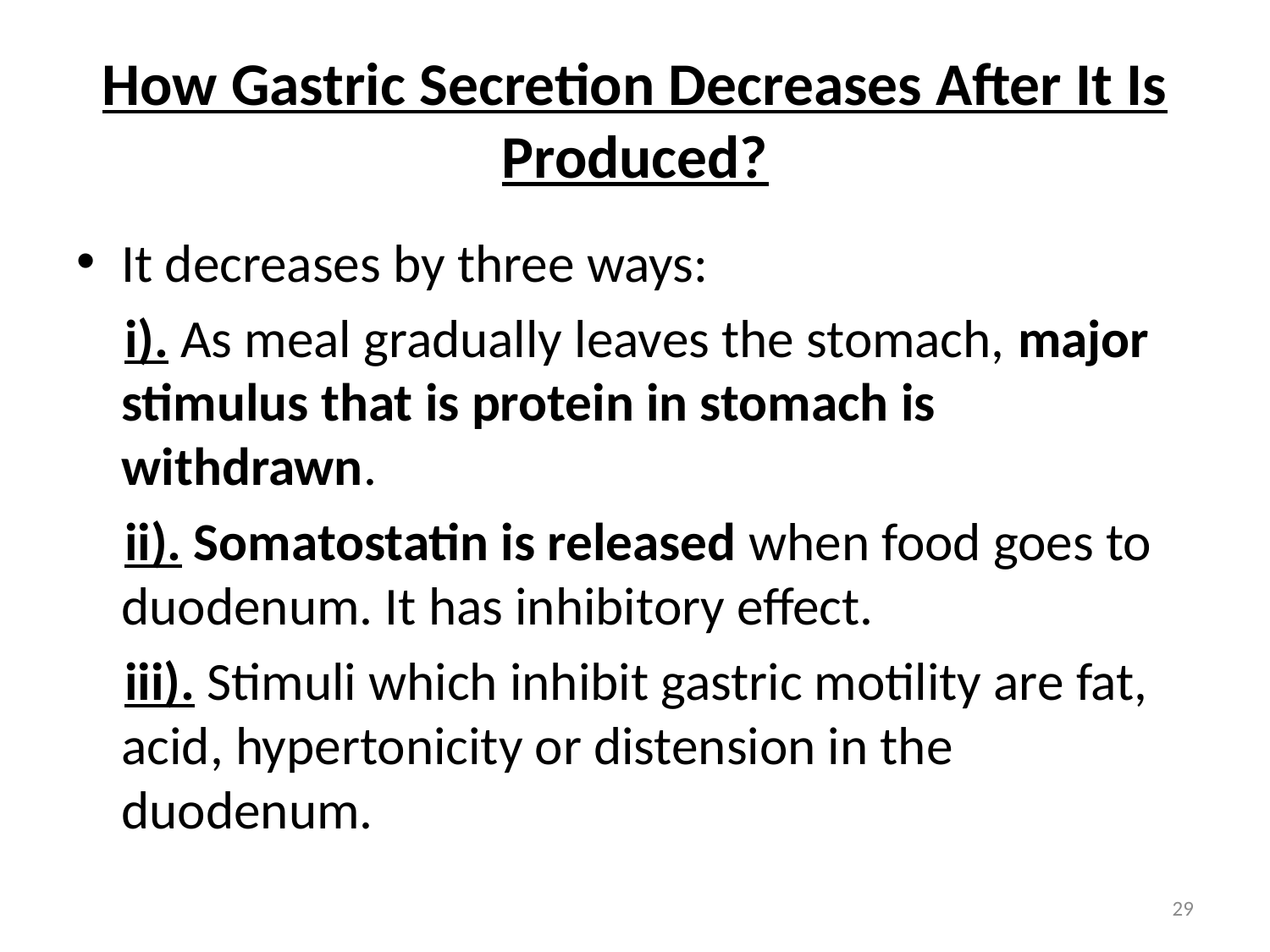

# How Gastric Secretion Decreases After It Is Produced?
It decreases by three ways:
    i). As meal gradually leaves the stomach, major stimulus that is protein in stomach is withdrawn.
    ii). Somatostatin is released when food goes to duodenum. It has inhibitory effect.
    iii). Stimuli which inhibit gastric motility are fat, acid, hypertonicity or distension in the duodenum.
29